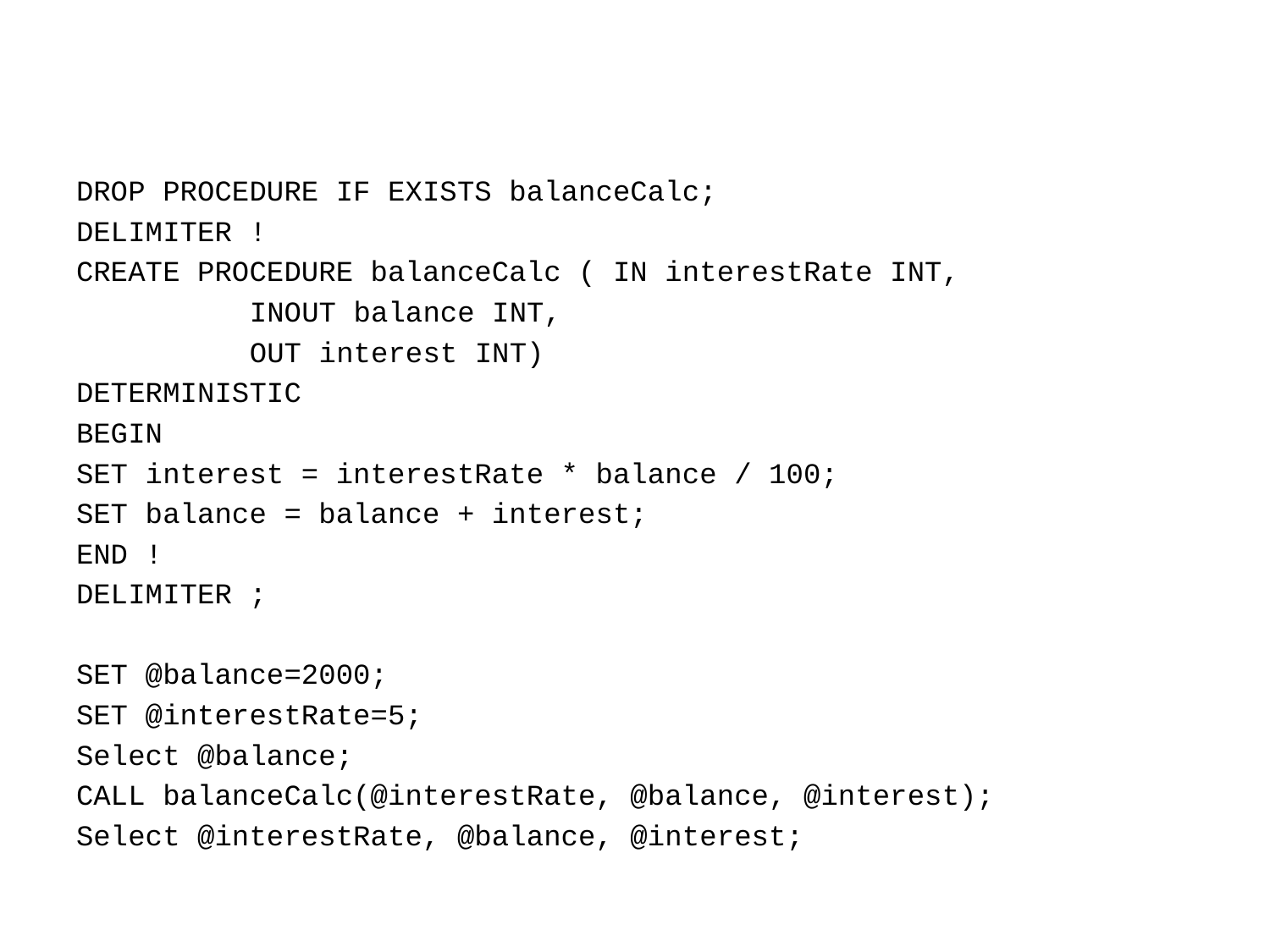

#
DROP PROCEDURE IF EXISTS balanceCalc;
DELIMITER !
CREATE PROCEDURE balanceCalc ( IN interestRate INT,
          INOUT balance INT,
          OUT interest INT)
DETERMINISTIC
BEGIN
SET interest = interestRate * balance / 100;
SET balance = balance + interest;
END !
DELIMITER ;

SET @balance=2000;
SET @interestRate=5;
Select @balance;
CALL balanceCalc(@interestRate, @balance, @interest);
Select @interestRate, @balance, @interest;